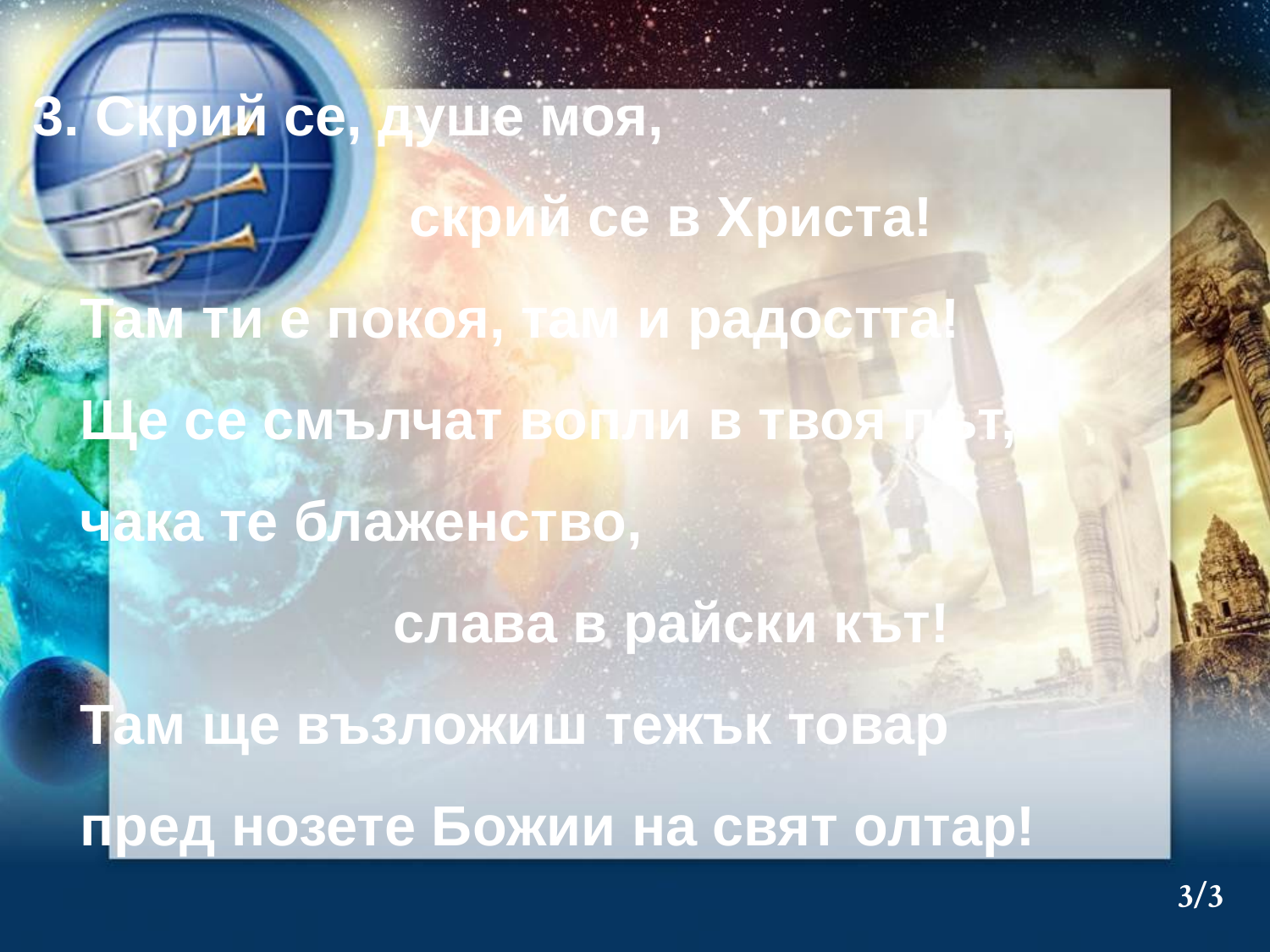

3. Скрий се, душе моя,
                         скрий се в Христа!
    Там ти е покоя, там и радостта!
    Ще се смълчат вопли в твоя път,
    чака те блаженство,
                        слава в райски кът!
    Там ще възложиш тежък товар
    пред нозете Божии на свят олтар!
3/3